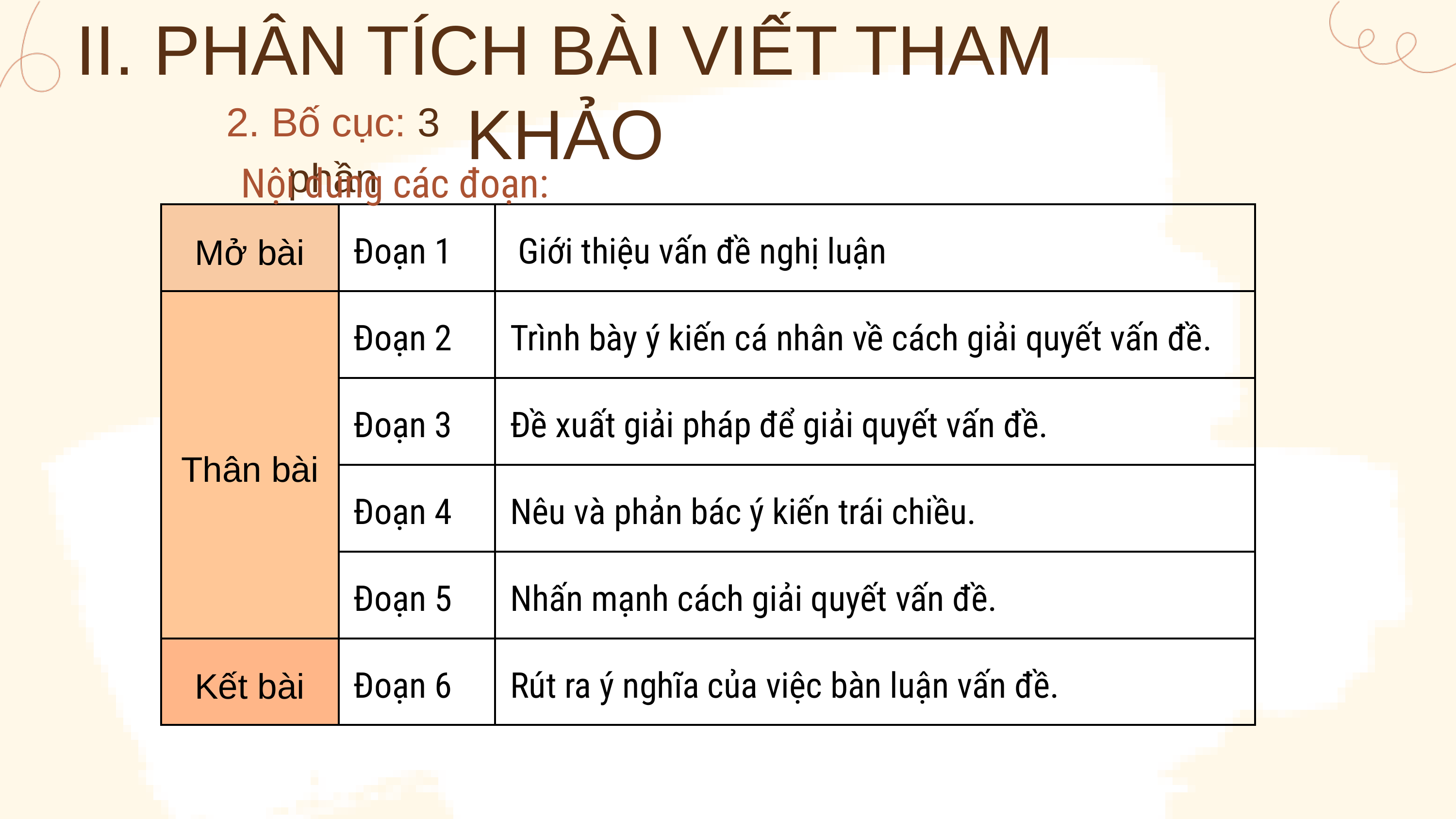

II. PHÂN TÍCH BÀI VIẾT THAM KHẢO

2. Bố cục: 3 phần
Nội dung các đoạn:
| Mở bài | Đoạn 1 | Giới thiệu vấn đề nghị luận |
| --- | --- | --- |
| Thân bài | Đoạn 2 | Trình bày ý kiến cá nhân về cách giải quyết vấn đề. |
| Thân bài | Đoạn 3 | Đề xuất giải pháp để giải quyết vấn đề. |
| Thân bài | Đoạn 4 | Nêu và phản bác ý kiến trái chiều. |
| Thân bài | Đoạn 5 | Nhấn mạnh cách giải quyết vấn đề. |
| Kết bài | Đoạn 6 | Rút ra ý nghĩa của việc bàn luận vấn đề. |